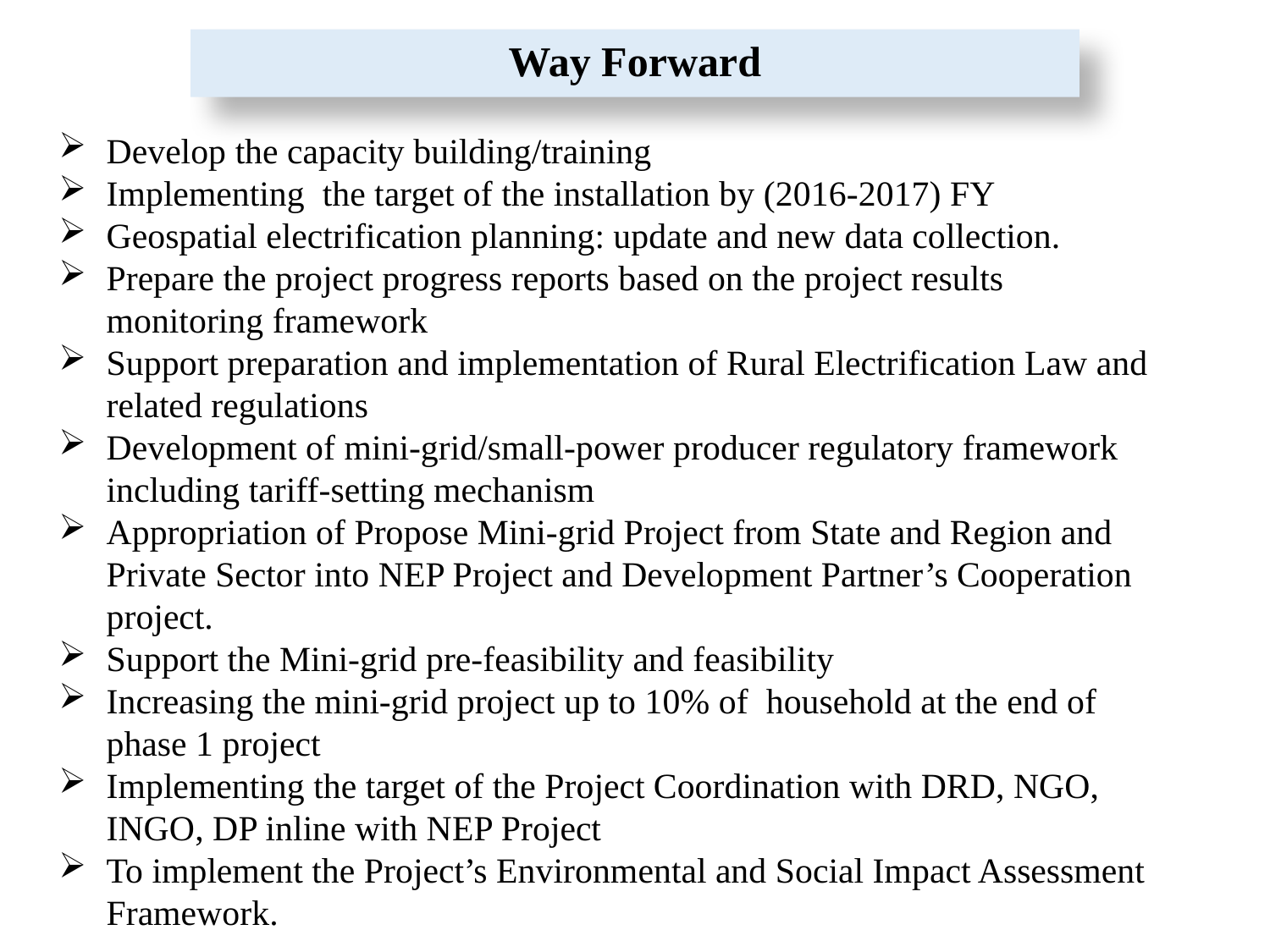

# Way Forward
Develop the capacity building/training
Implementing  the target of the installation by (2016-2017) FY
Geospatial electrification planning: update and new data collection.
Prepare the project progress reports based on the project results monitoring framework
Support preparation and implementation of Rural Electrification Law and related regulations
Development of mini-grid/small-power producer regulatory framework including tariff-setting mechanism
Appropriation of Propose Mini-grid Project from State and Region and Private Sector into NEP Project and Development Partner’s Cooperation project.
Support the Mini-grid pre-feasibility and feasibility
Increasing the mini-grid project up to 10% of  household at the end of phase 1 project
Implementing the target of the Project Coordination with DRD, NGO, INGO, DP inline with NEP Project
To implement the Project’s Environmental and Social Impact Assessment Framework.